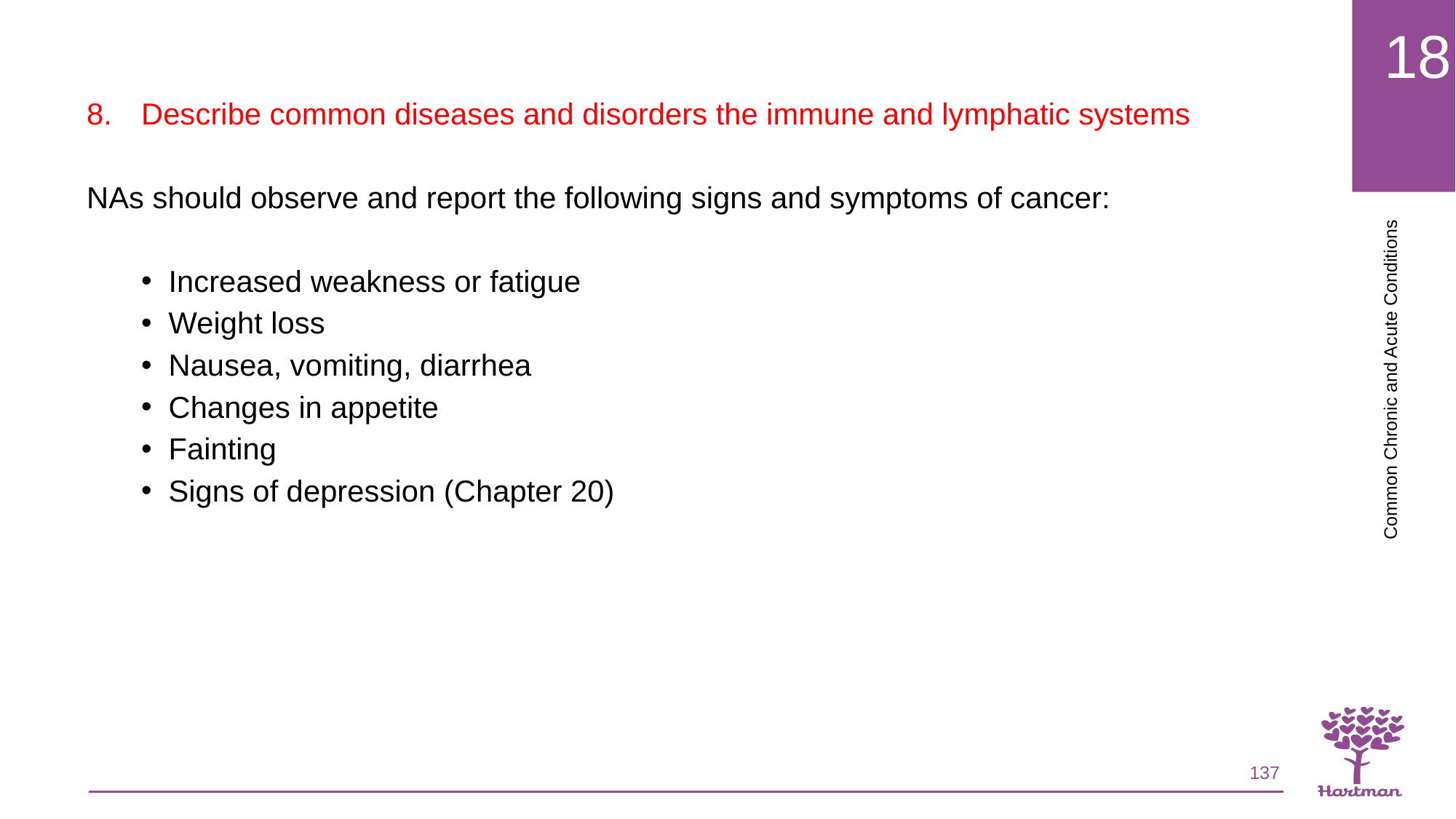

Describe common diseases and disorders the immune and lymphatic systems

NAs should observe and report the following signs and symptoms of cancer:

Increased weakness or fatigue
Weight loss
Nausea, vomiting, diarrhea
Changes in appetite
Fainting
Signs of depression (Chapter 20)

137